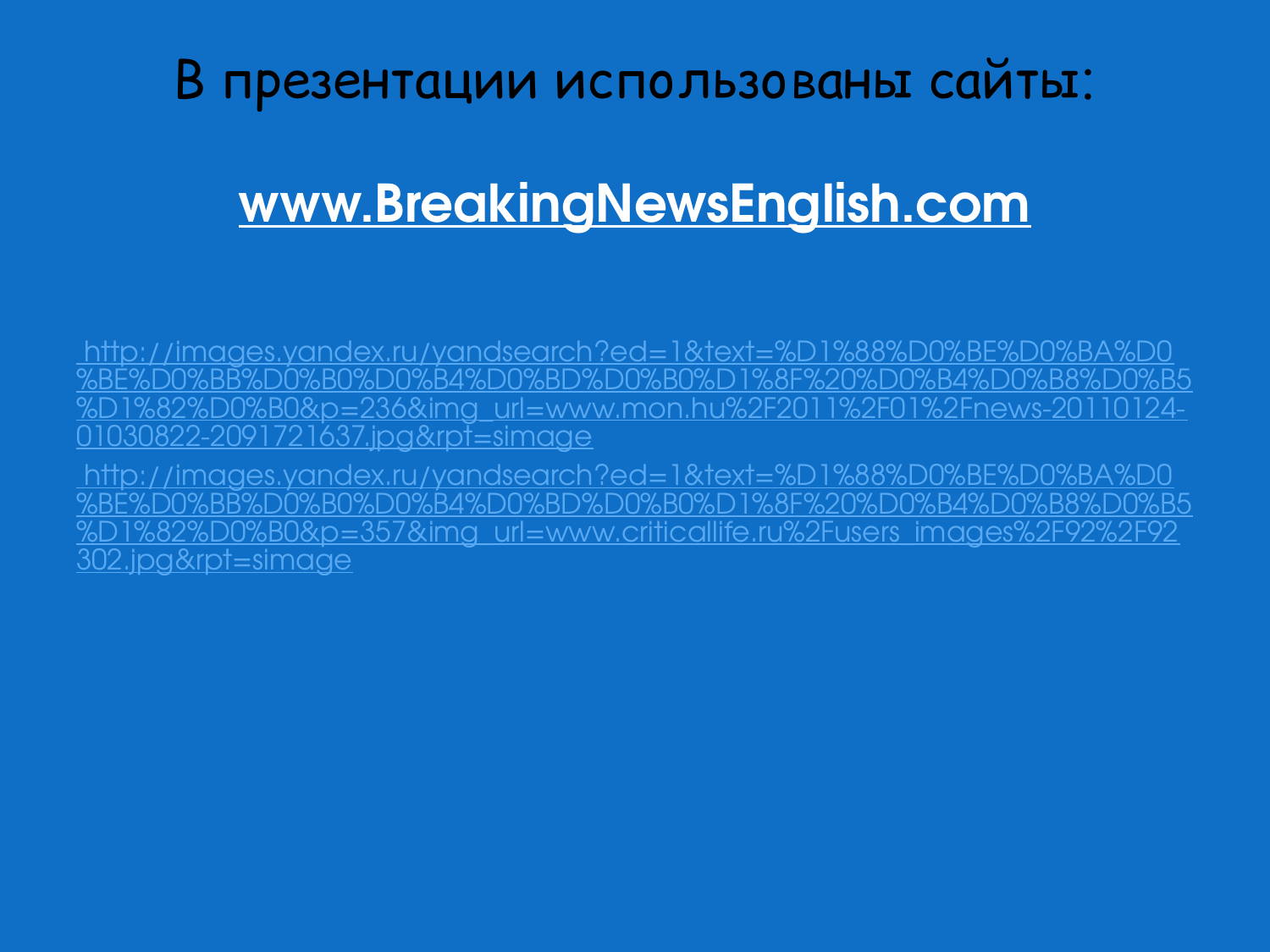

# В презентации использованы сайты: www.BreakingNewsEnglish.com
 http://images.yandex.ru/yandsearch?ed=1&text=%D1%88%D0%BE%D0%BA%D0%BE%D0%BB%D0%B0%D0%B4%D0%BD%D0%B0%D1%8F%20%D0%B4%D0%B8%D0%B5%D1%82%D0%B0&p=236&img_url=www.mon.hu%2F2011%2F01%2Fnews-20110124-01030822-2091721637.jpg&rpt=simage
 http://images.yandex.ru/yandsearch?ed=1&text=%D1%88%D0%BE%D0%BA%D0%BE%D0%BB%D0%B0%D0%B4%D0%BD%D0%B0%D1%8F%20%D0%B4%D0%B8%D0%B5%D1%82%D0%B0&p=357&img_url=www.criticallife.ru%2Fusers_images%2F92%2F92302.jpg&rpt=simage